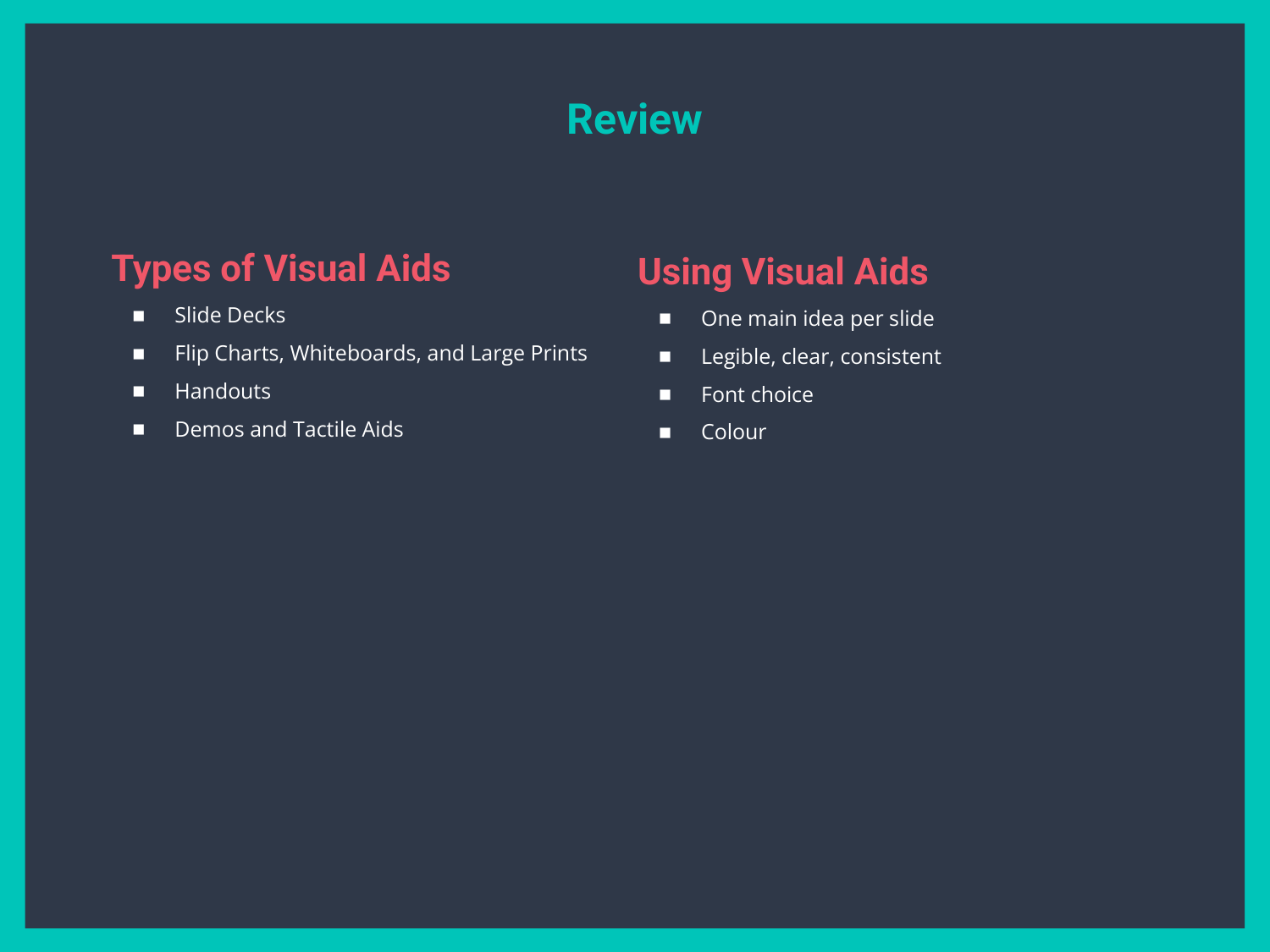

Review
Types of Visual Aids
Slide Decks
Flip Charts, Whiteboards, and Large Prints
Handouts
Demos and Tactile Aids
Using Visual Aids
One main idea per slide
Legible, clear, consistent
Font choice
Colour